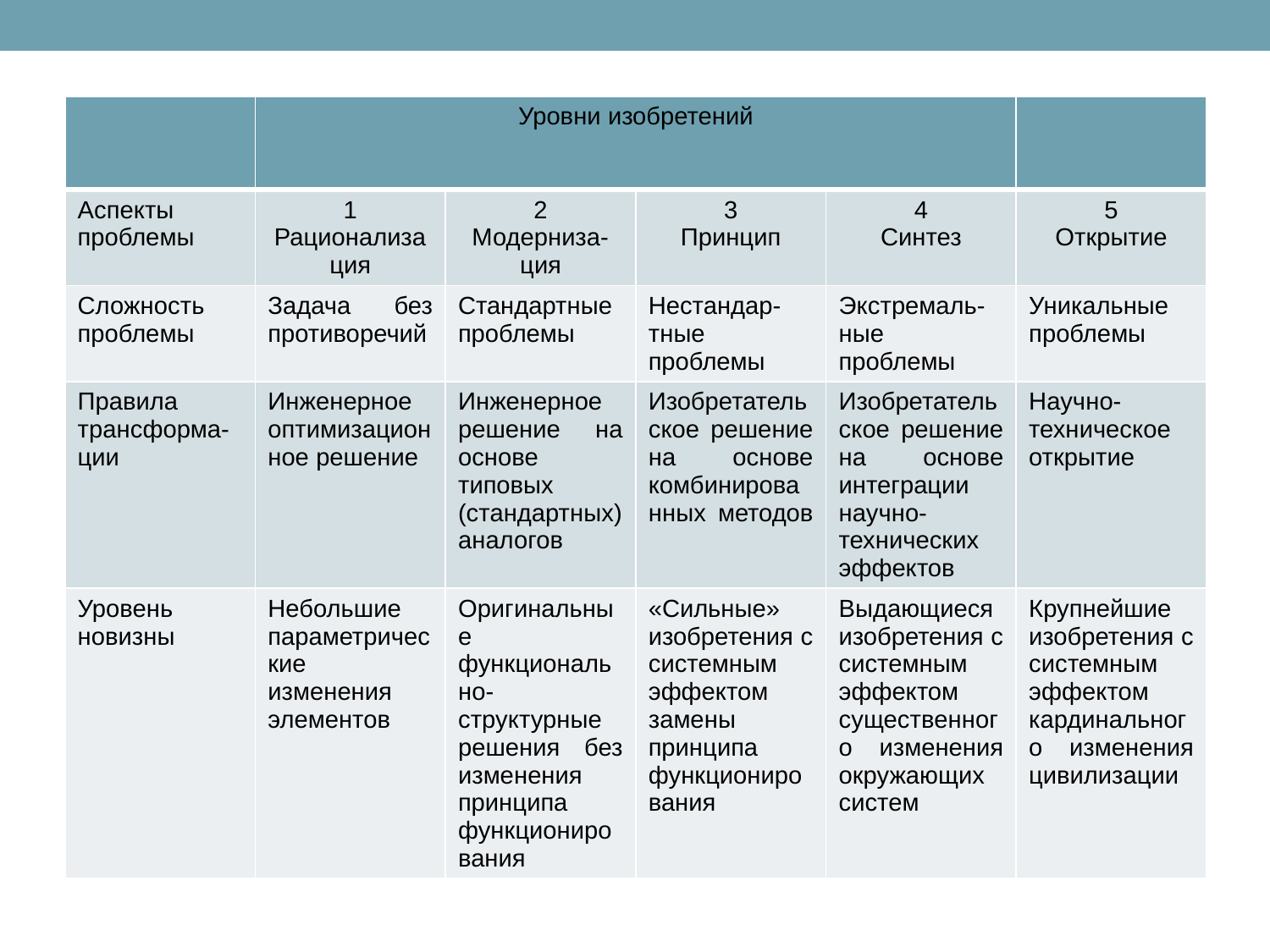

|  | Уровни изобретений |  |  |  |  |
| --- | --- | --- | --- | --- | --- |
| Аспекты проблемы | 1 Рационализация | 2 Модерниза-ция | 3 Принцип | 4 Синтез | 5 Открытие |
| Сложность проблемы | Задача без противоречий | Стандартные проблемы | Нестандар-тные проблемы | Экстремаль-ные проблемы | Уникальные проблемы |
| Правила трансформа-ции | Инженерное оптимизационное решение | Инженерное решение на основе типовых (стандартных) аналогов | Изобретательское решение на основе комбинированных методов | Изобретательское решение на основе интеграции научно-технических эффектов | Научно-техническое открытие |
| Уровень новизны | Небольшие параметрические изменения элементов | Оригинальные функционально-структурные решения без изменения принципа функционирования | «Сильные» изобретения с системным эффектом замены принципа функционирования | Выдающиеся изобретения с системным эффектом существенного изменения окружающих систем | Крупнейшие изобретения с системным эффектом кардинального изменения цивилизации |